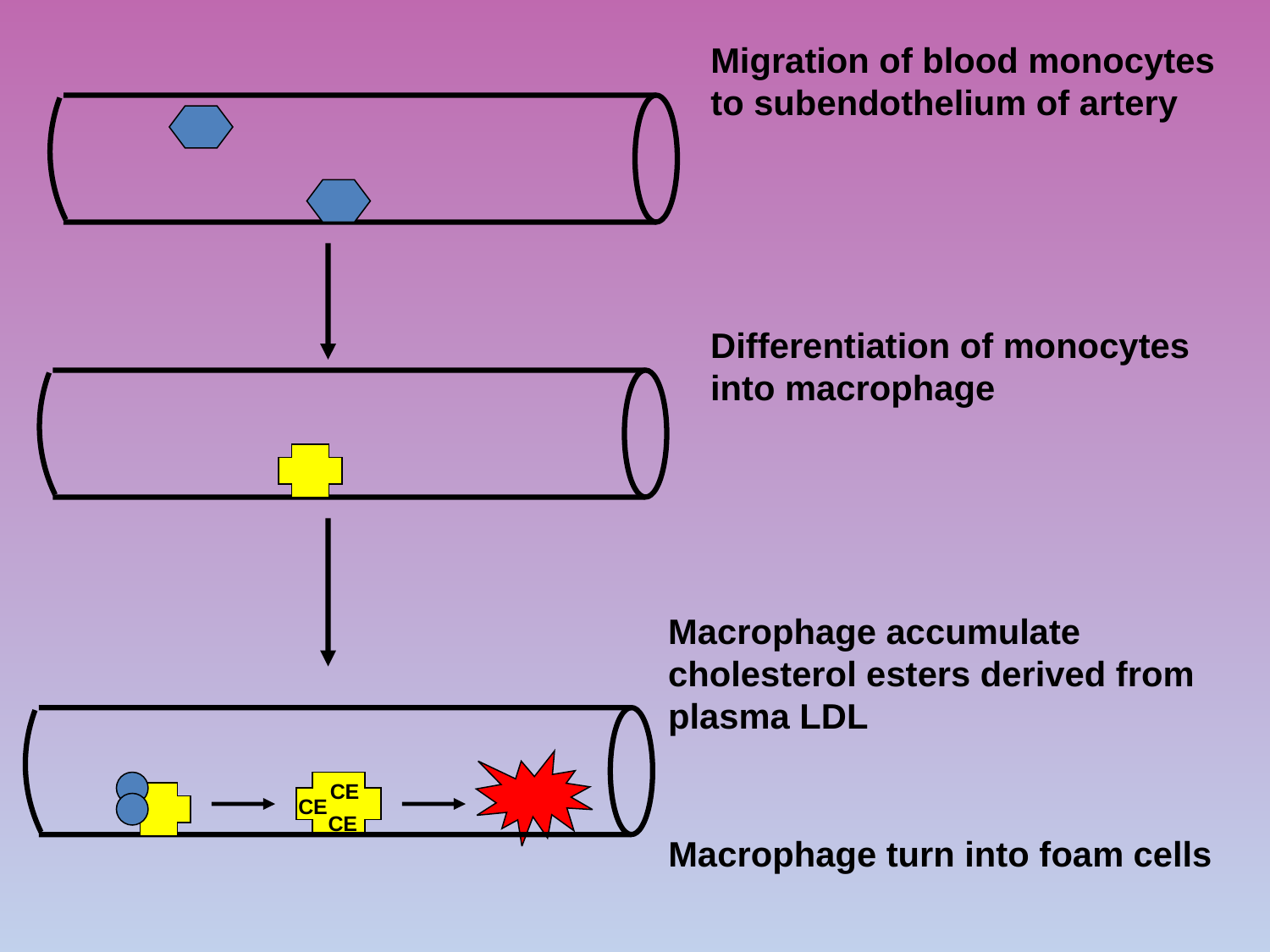

Migration of blood monocytes
to subendothelium of artery

Differentiation of monocytes
into macrophage

Macrophage accumulate
cholesterol esters derived from
plasma LDL

Macrophage turn into foam cells
CE
CE
CE